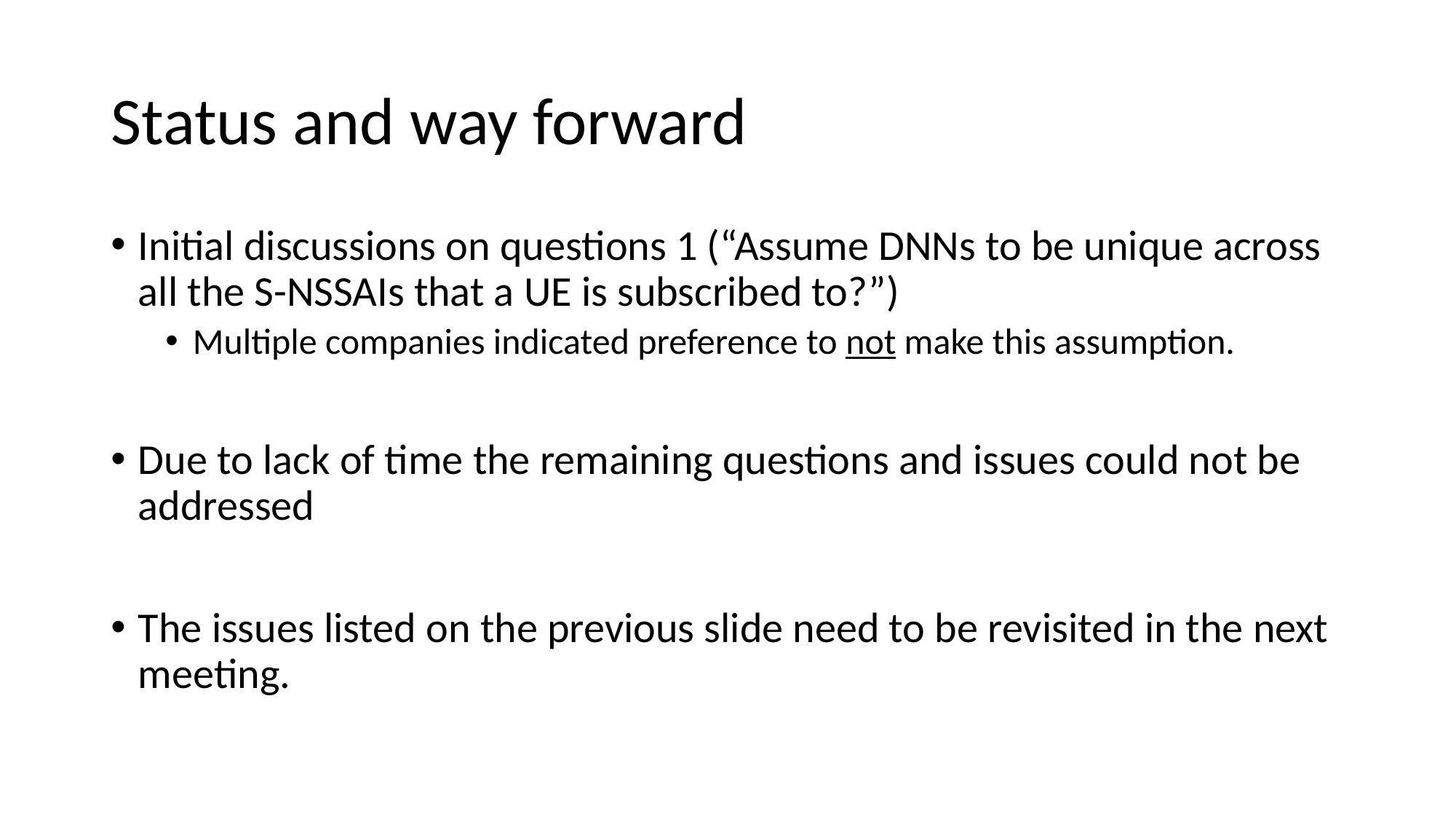

# Status and way forward
Initial discussions on questions 1 (“Assume DNNs to be unique across all the S-NSSAIs that a UE is subscribed to?”)
Multiple companies indicated preference to not make this assumption.

Due to lack of time the remaining questions and issues could not be addressed

The issues listed on the previous slide need to be revisited in the next meeting.